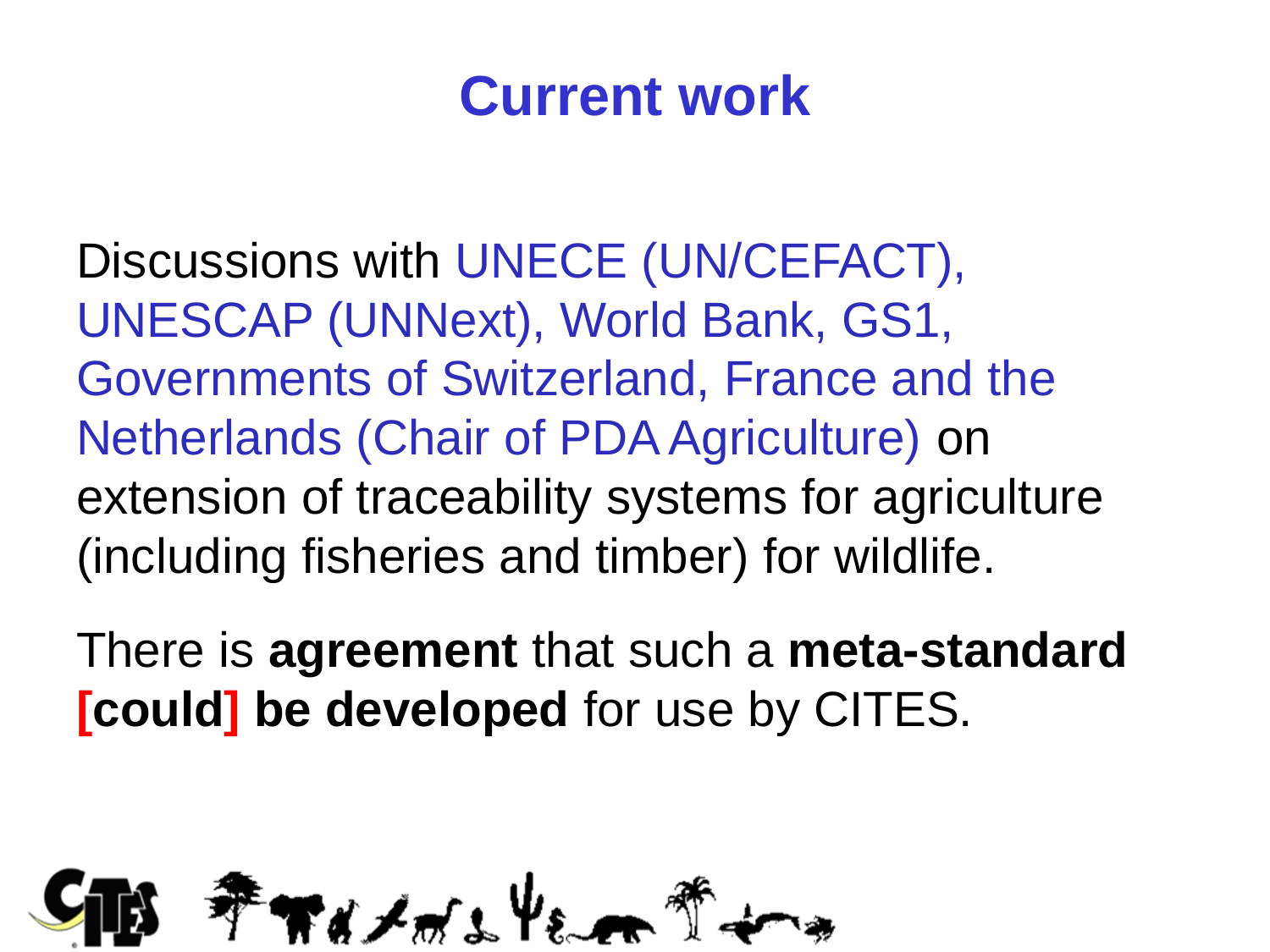

# Current work
Discussions with UNECE (UN/CEFACT), UNESCAP (UNNext), World Bank, GS1, Governments of Switzerland, France and the Netherlands (Chair of PDA Agriculture) on extension of traceability systems for agriculture (including fisheries and timber) for wildlife.
There is agreement that such a meta-standard [could] be developed for use by CITES.